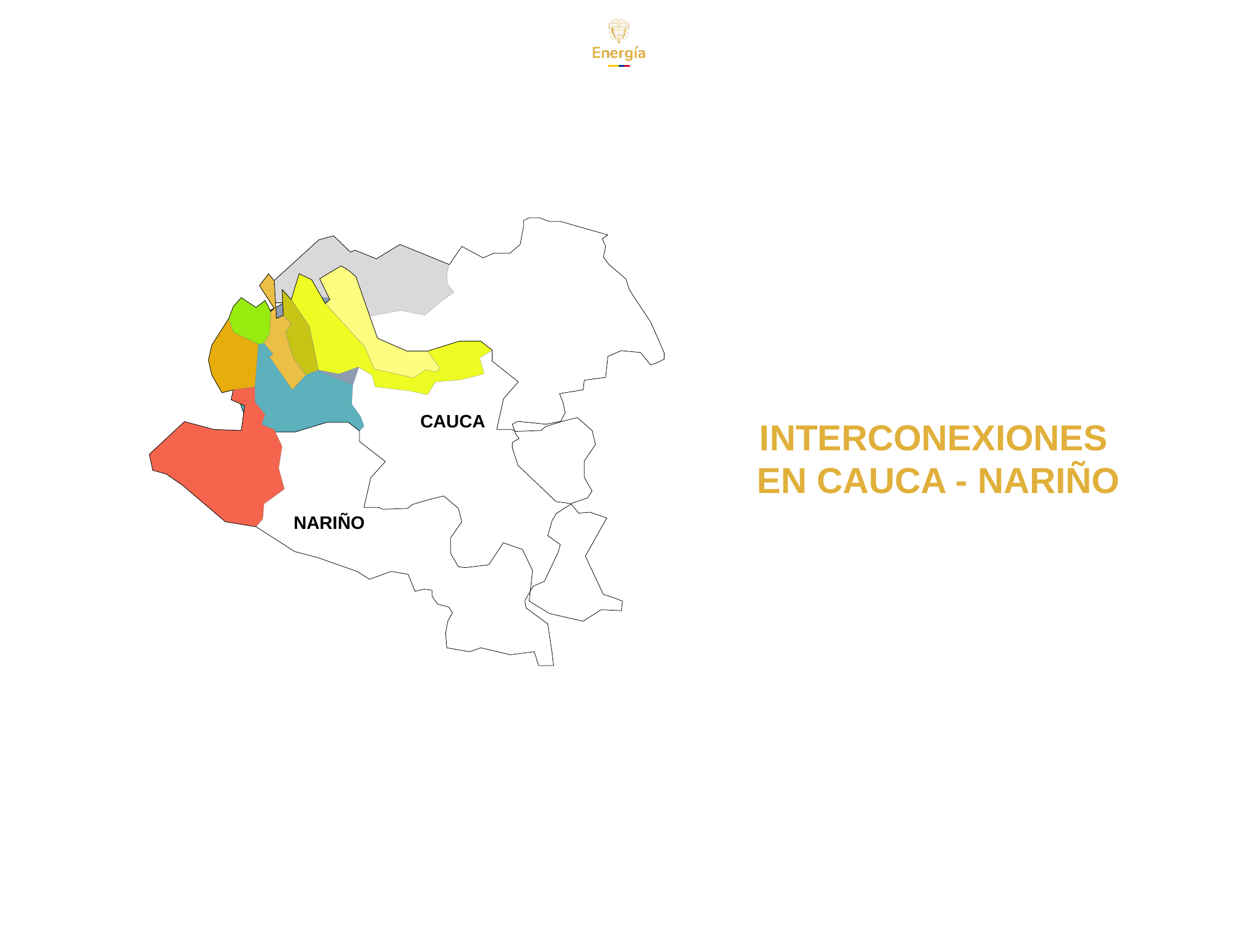

CAUCA
INTERCONEXIONES
EN CAUCA - NARIÑO
NARIÑO